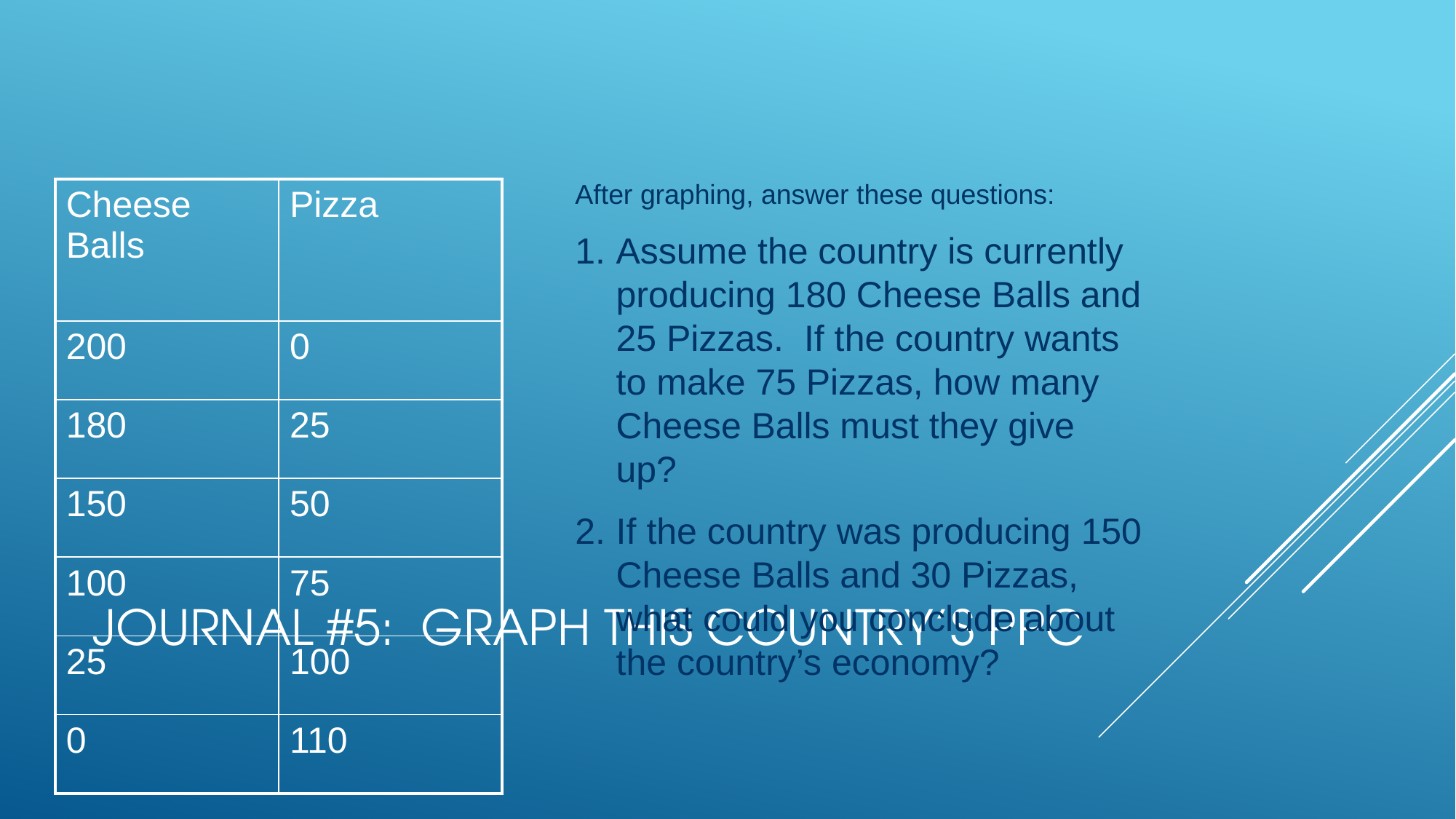

After graphing, answer these questions:
Assume the country is currently producing 180 Cheese Balls and 25 Pizzas.  If the country wants to make 75 Pizzas, how many Cheese Balls must they give up?
If the country was producing 150 Cheese Balls and 30 Pizzas, what could you conclude about the country’s economy?
| Cheese Balls | Pizza |
| --- | --- |
| 200 | 0 |
| 180 | 25 |
| 150 | 50 |
| 100 | 75 |
| 25 | 100 |
| 0 | 110 |
# Journal #5:  Graph this country’s PPC